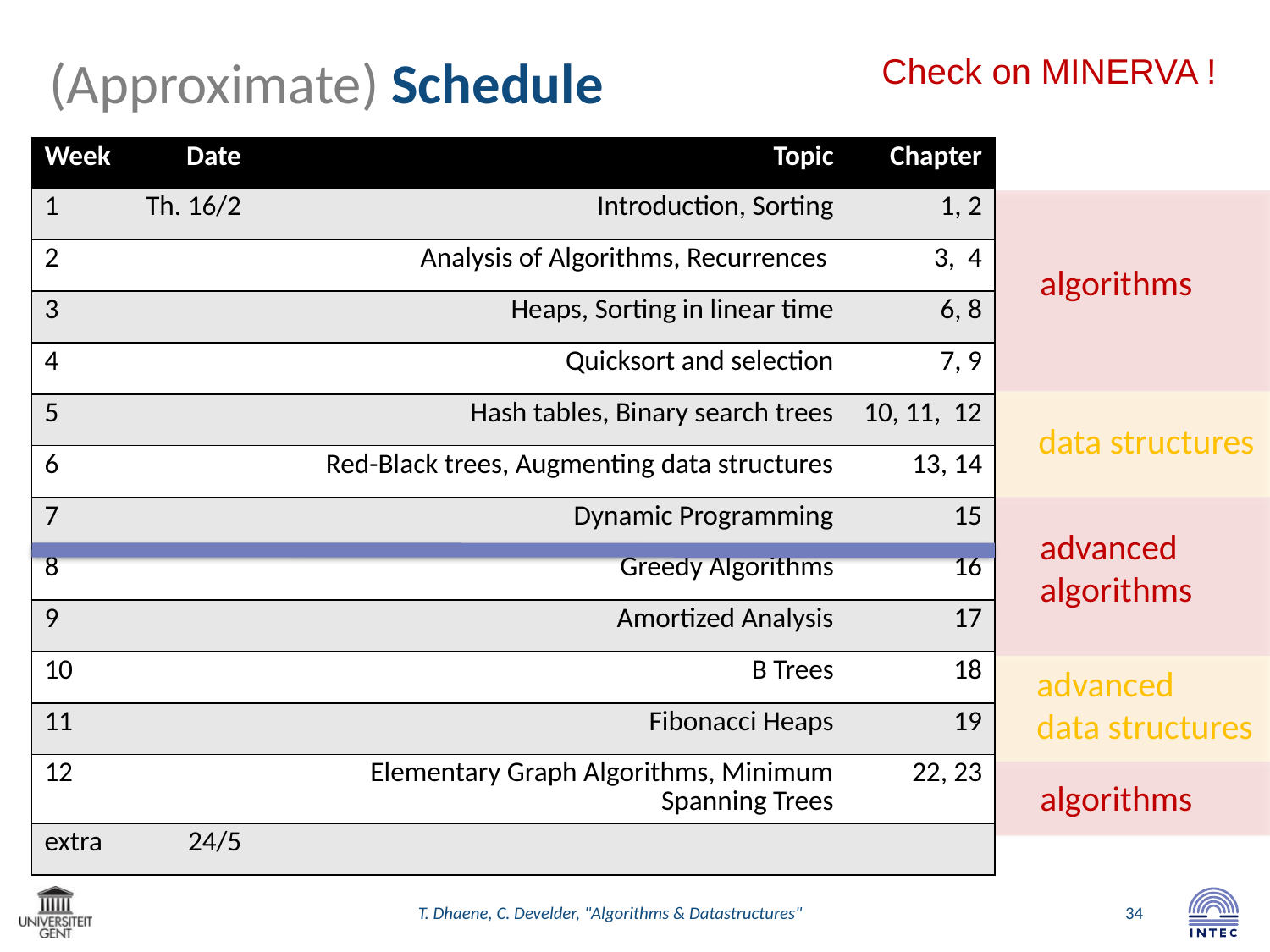

# (Approximate) Schedule
Check on MINERVA !
| Week | Date | Topic | Chapter |
| --- | --- | --- | --- |
| 1 | Th. 16/2 | Introduction, Sorting | 1, 2 |
| 2 |  | Analysis of Algorithms, Recurrences | 3, 4 |
| 3 |  | Heaps, Sorting in linear time | 6, 8 |
| 4 |  | Quicksort and selection | 7, 9 |
| 5 |  | Hash tables, Binary search trees | 10, 11, 12 |
| 6 |  | Red-Black trees, Augmenting data structures | 13, 14 |
| 7 |  | Dynamic Programming | 15 |
| 8 |  | Greedy Algorithms | 16 |
| 9 |  | Amortized Analysis | 17 |
| 10 |  | B Trees | 18 |
| 11 |  | Fibonacci Heaps | 19 |
| 12 |  | Elementary Graph Algorithms, Minimum Spanning Trees | 22, 23 |
| extra | 24/5 |  |  |

algorithms

data structures

advanced
algorithms

advanced
data structures

algorithms
T. Dhaene, C. Develder, "Algorithms & Datastructures"
34